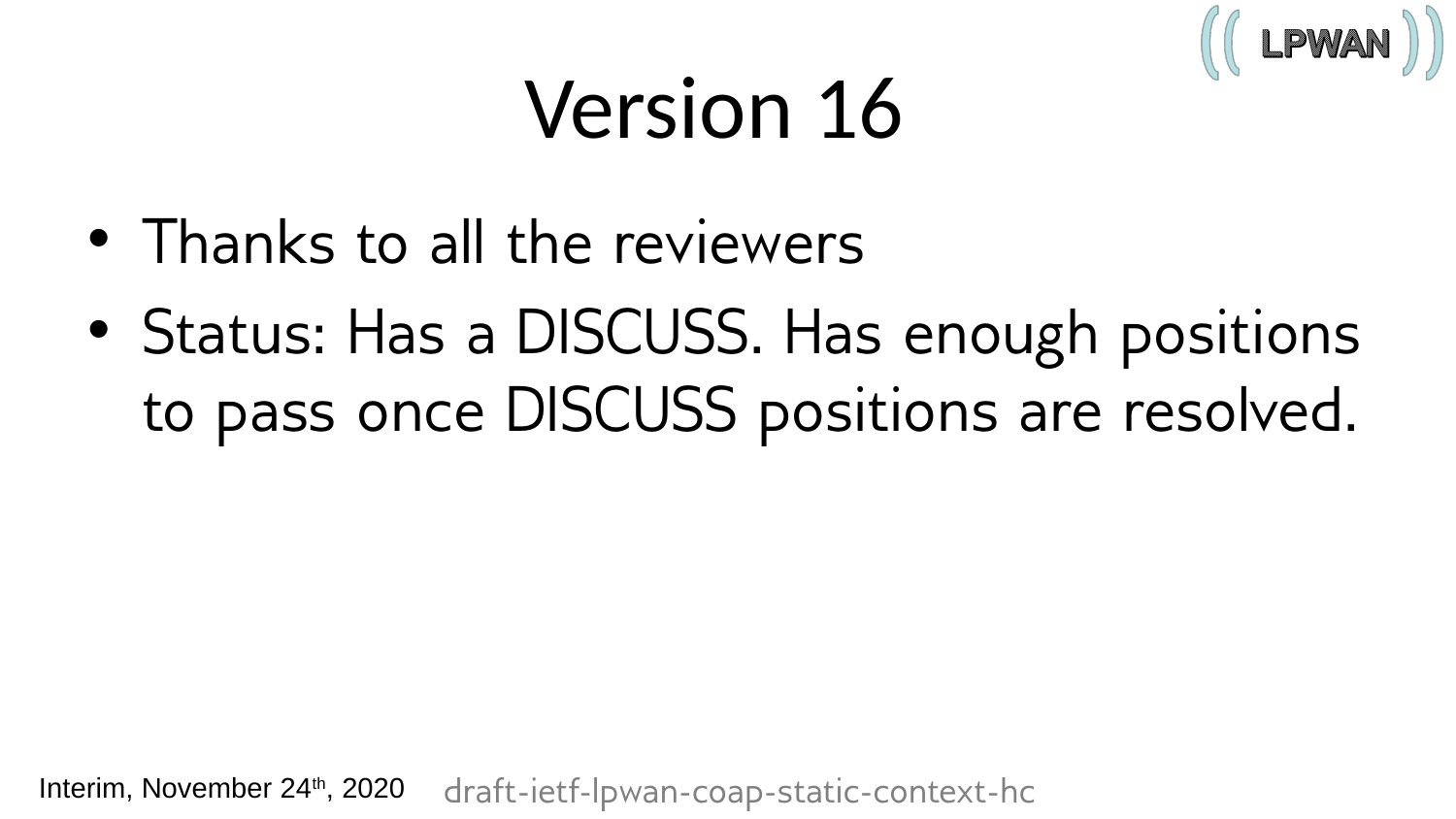

# Version 16
Thanks to all the reviewers
Status: Has a DISCUSS. Has enough positions to pass once DISCUSS positions are resolved.

draft-ietf-lpwan-coap-static-context-hc